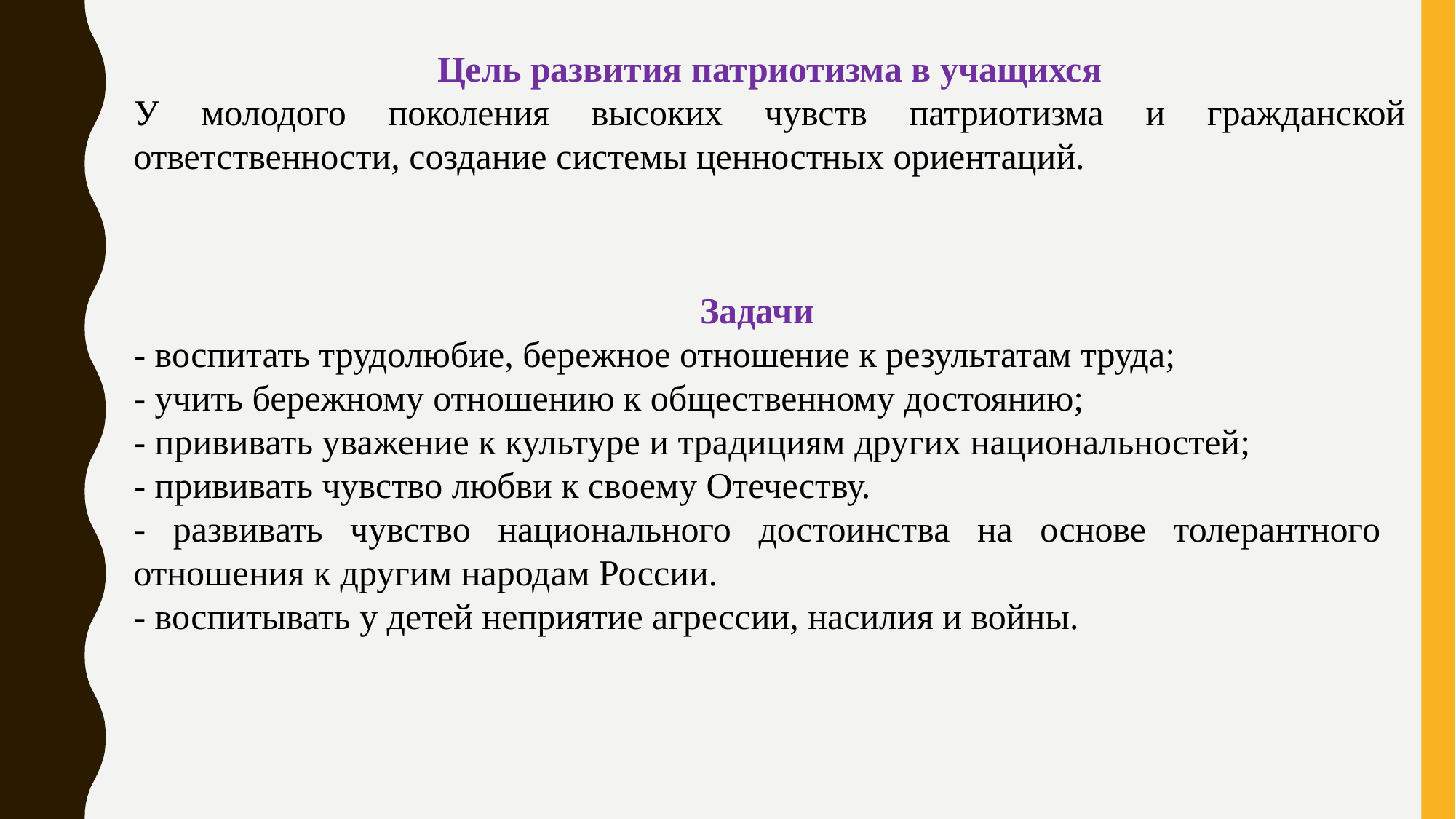

Цель развития патриотизма в учащихся
У молодого поколения высоких чувств патриотизма и гражданской ответственности, создание системы ценностных ориентаций.
Задачи
- воспитать трудолюбие, бережное отношение к результатам труда;
- учить бережному отношению к общественному достоянию;
- прививать уважение к культуре и традициям других национальностей;
- прививать чувство любви к своему Отечеству.
- развивать чувство национального достоинства на основе толерантного отношения к другим народам России.
- воспитывать у детей неприятие агрессии, насилия и войны.